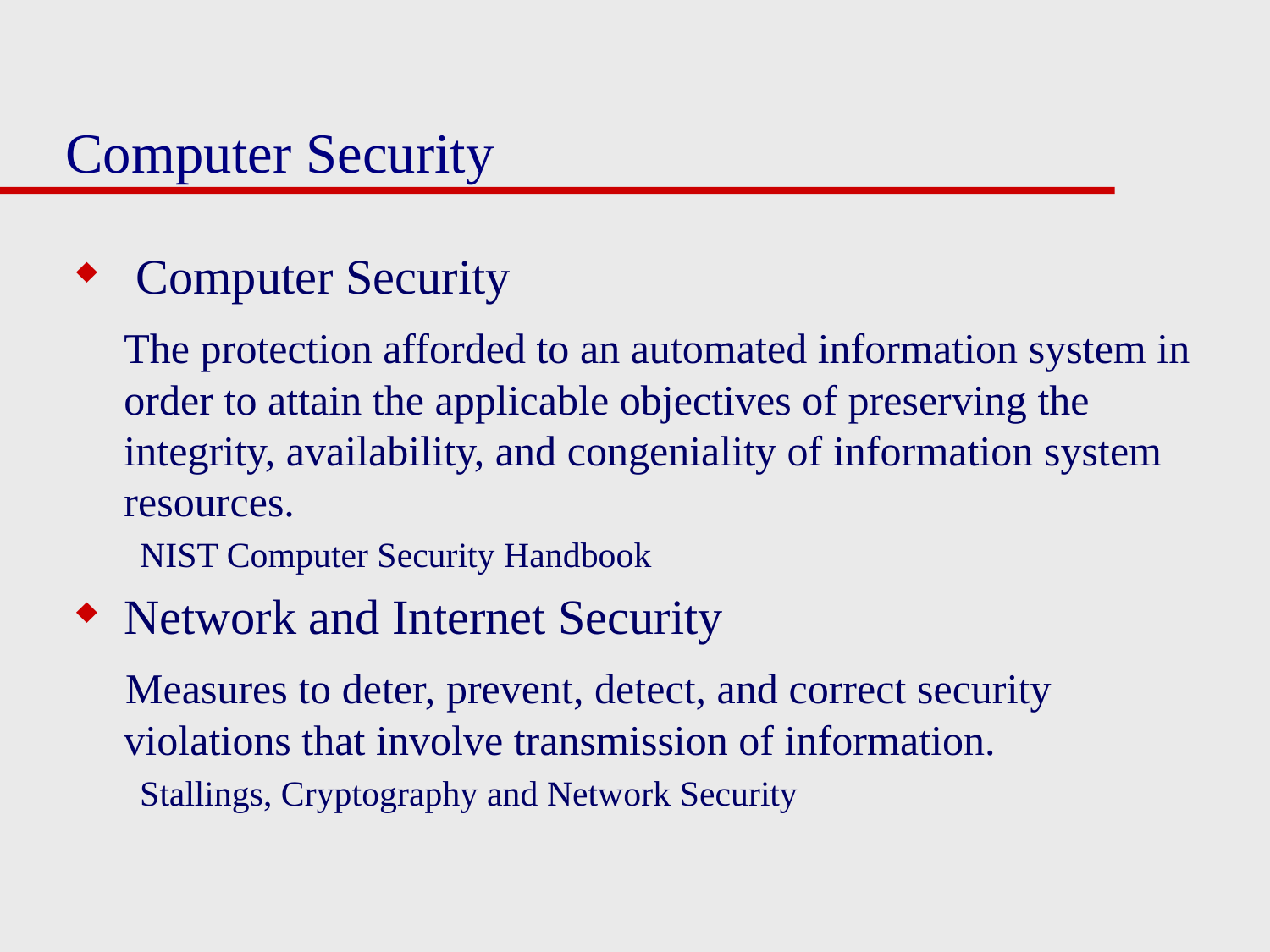

# Computer Security

 Computer Security
	The protection afforded to an automated information system in order to attain the applicable objectives of preserving the integrity, availability, and congeniality of information system resources.
NIST Computer Security Handbook
Network and Internet Security
    Measures to deter, prevent, detect, and correct security violations that involve transmission of information.
Stallings, Cryptography and Network Security